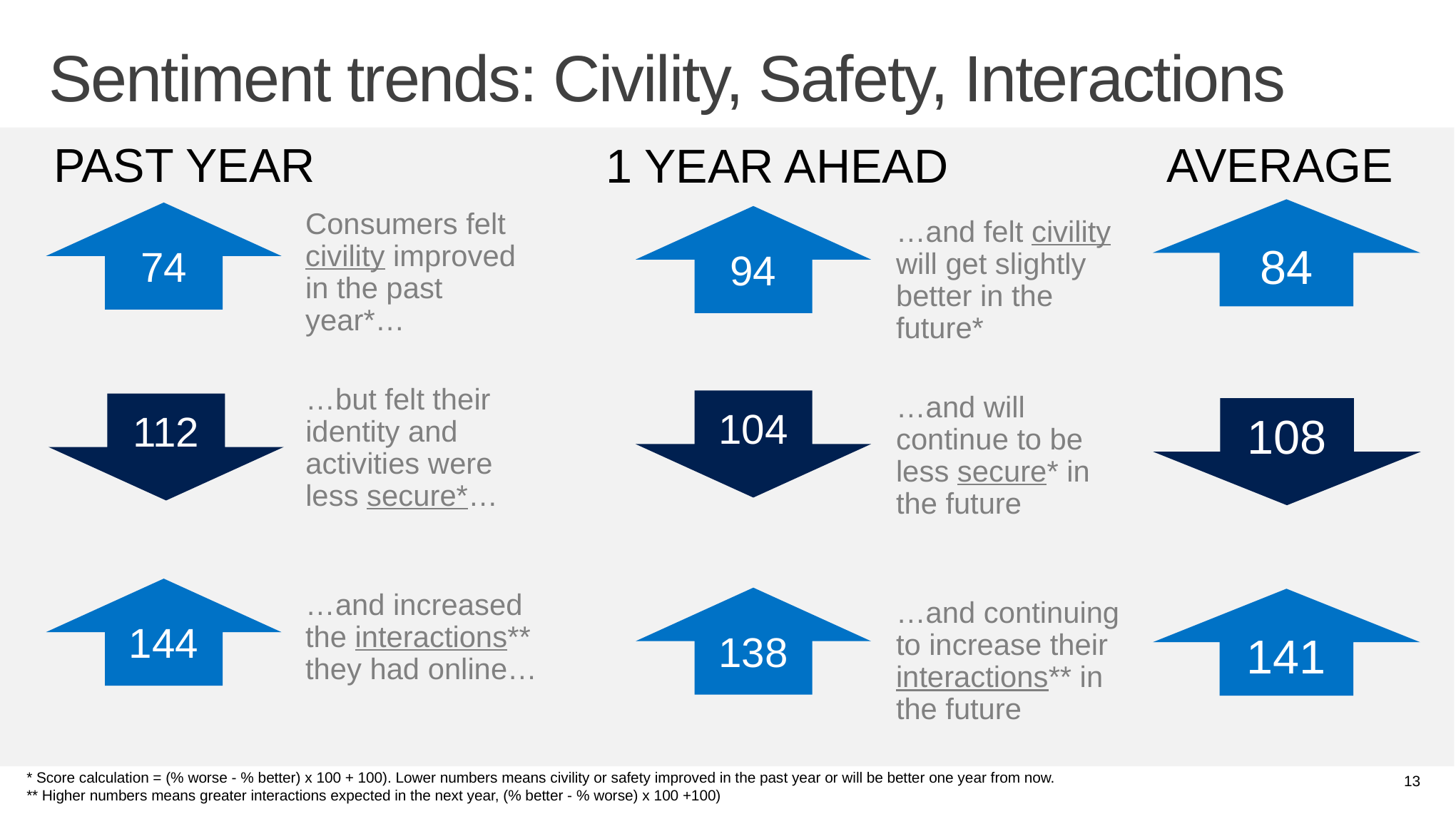

# Sentiment trends: Civility, Safety, Interactions
PAST YEAR
AVERAGE
1 YEAR AHEAD

Consumers felt civility improved in the past year*…
…and felt civility will get slightly better in the future*
84
74
94
…but felt their identity and activities were less secure*…
…and will continue to be less secure* in the future
104
112
108
…and increased the interactions** they had online…
144
…and continuing to increase their interactions** in the future
138
141
13
* Score calculation = (% worse - % better) x 100 + 100). Lower numbers means civility or safety improved in the past year or will be better one year from now.
** Higher numbers means greater interactions expected in the next year, (% better - % worse) x 100 +100)